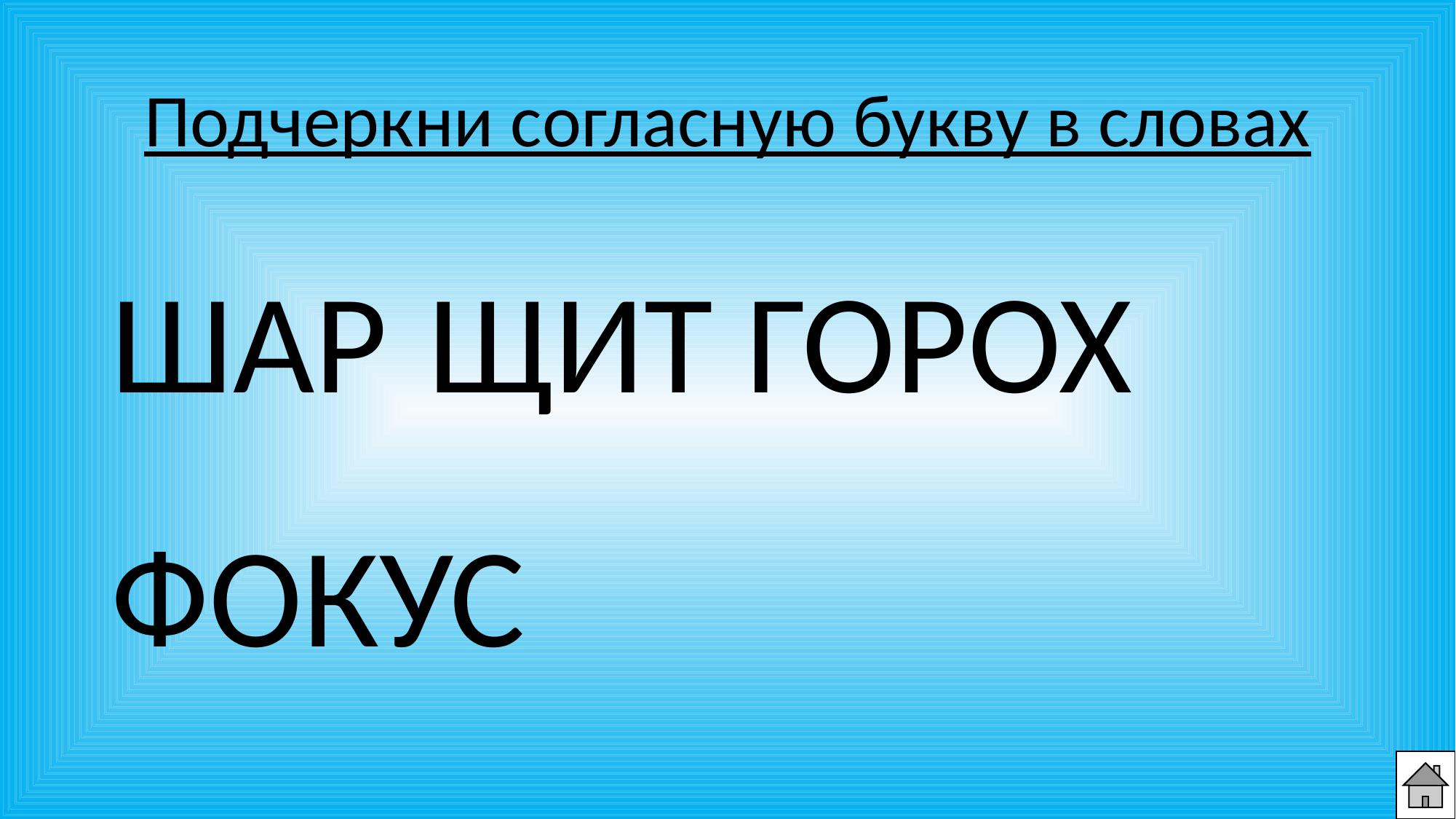

# Подчеркни согласную букву в словах
ШАР		ЩИТ		ГОРОХ		ФОКУС